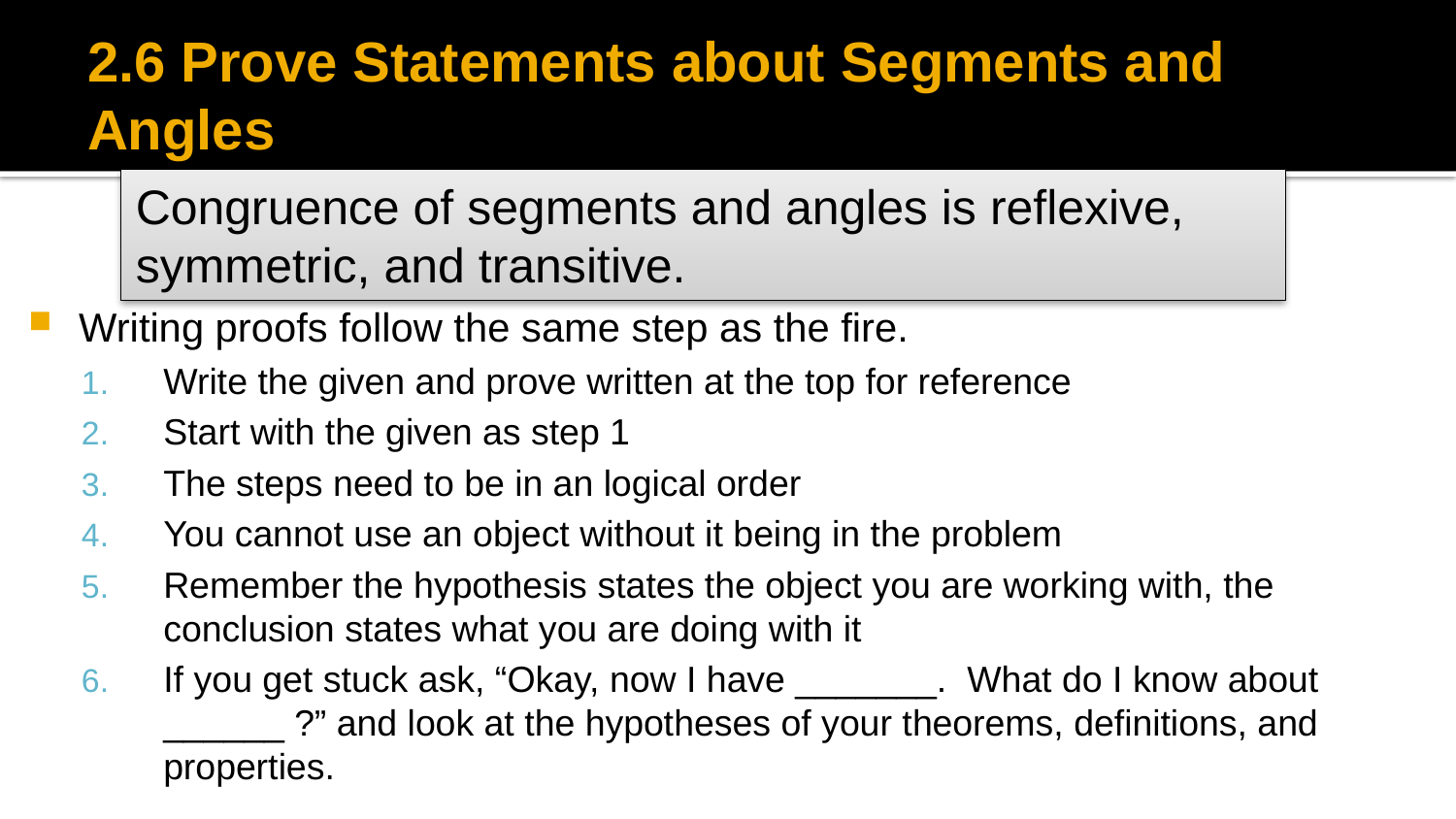

# 2.6 Prove Statements about Segments and Angles
Congruence of segments and angles is reflexive, symmetric, and transitive.
Writing proofs follow the same step as the fire.
Write the given and prove written at the top for reference
Start with the given as step 1
The steps need to be in an logical order
You cannot use an object without it being in the problem
Remember the hypothesis states the object you are working with, the conclusion states what you are doing with it
If you get stuck ask, “Okay, now I have _______.  What do I know about ______ ?” and look at the hypotheses of your theorems, definitions, and properties.